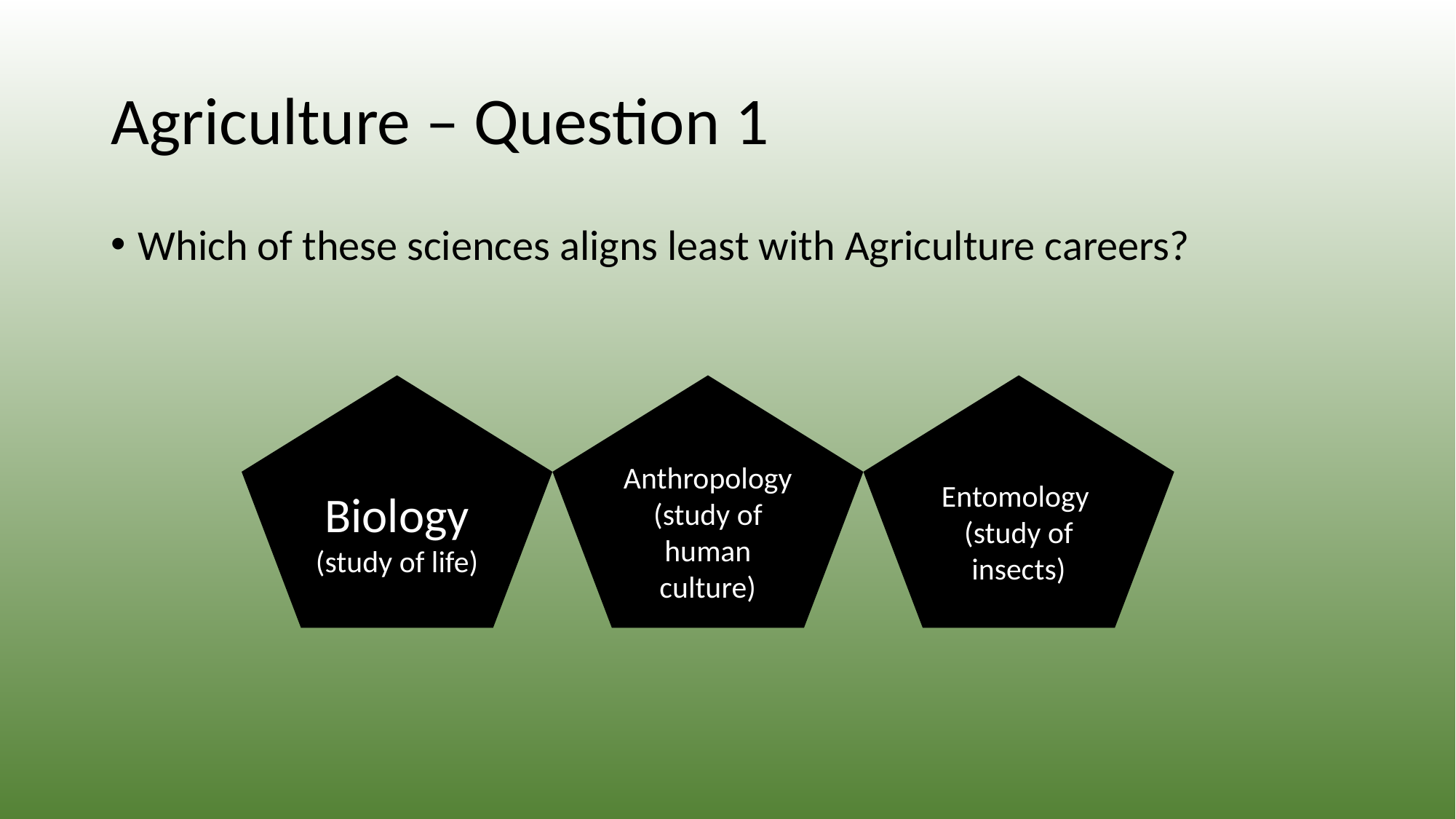

# Agriculture – Question 1
Which of these sciences aligns least with Agriculture careers?
Biology
(study of life)
Anthropology
(study of human culture)
Entomology
(study of insects)